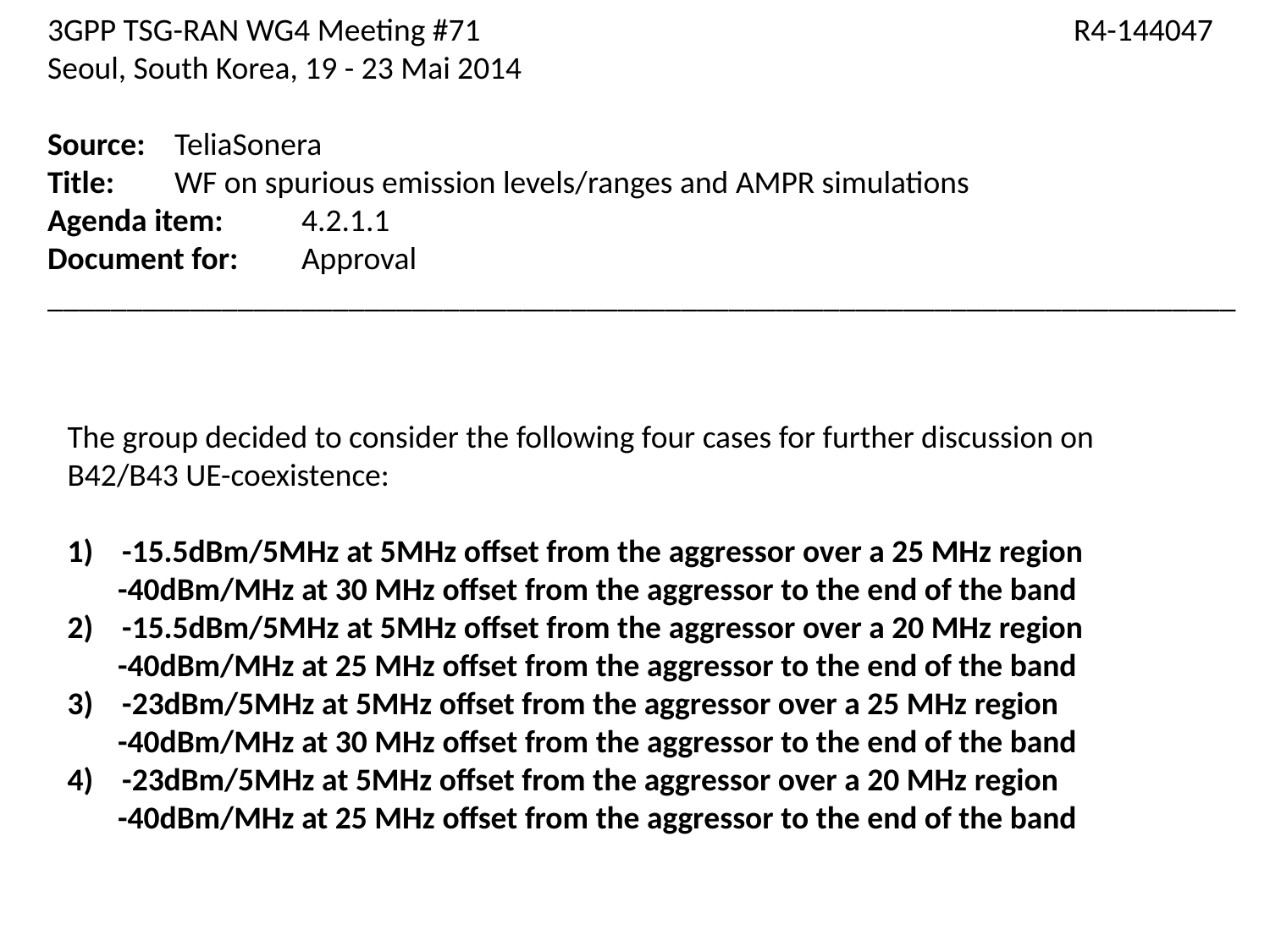

3GPP TSG-RAN WG4 Meeting #71	                                                                        R4-144047
Seoul, South Korea, 19 - 23 Mai 2014

Source:	TeliaSonera
Title:	WF on spurious emission levels/ranges and AMPR simulations
Agenda item:	4.2.1.1
Document for:	Approval
___________________________________________________________________________
The group decided to consider the following four cases for further discussion on B42/B43 UE-coexistence:

1)    -15.5dBm/5MHz at 5MHz offset from the aggressor over a 25 MHz region
       -40dBm/MHz at 30 MHz offset from the aggressor to the end of the band
2)    -15.5dBm/5MHz at 5MHz offset from the aggressor over a 20 MHz region
       -40dBm/MHz at 25 MHz offset from the aggressor to the end of the band
3)    -23dBm/5MHz at 5MHz offset from the aggressor over a 25 MHz region
       -40dBm/MHz at 30 MHz offset from the aggressor to the end of the band
4)    -23dBm/5MHz at 5MHz offset from the aggressor over a 20 MHz region
       -40dBm/MHz at 25 MHz offset from the aggressor to the end of the band